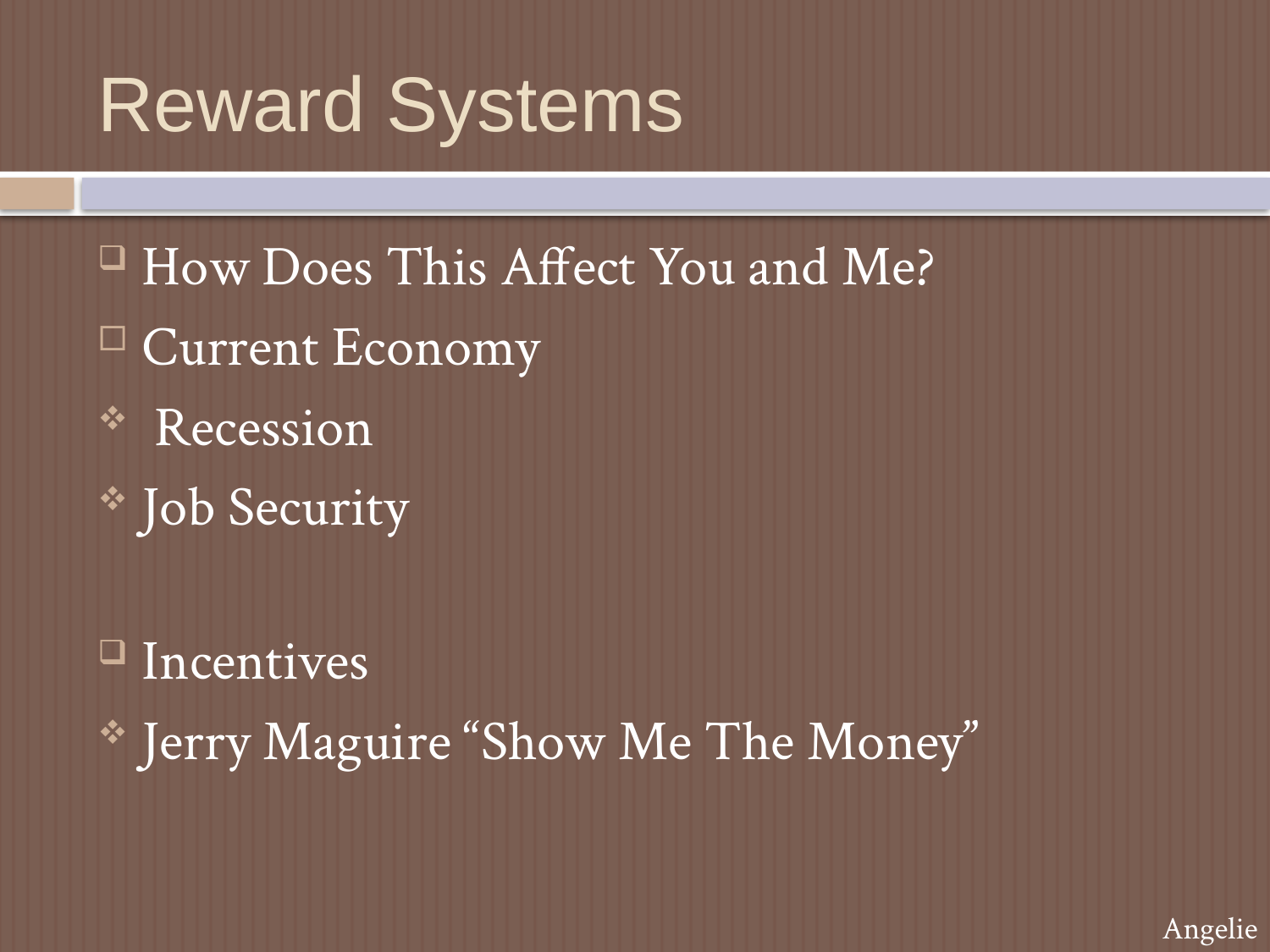

# Reward Systems
How Does This Affect You and Me?
Current Economy
 Recession
Job Security

Incentives
Jerry Maguire “Show Me The Money”
Angelie